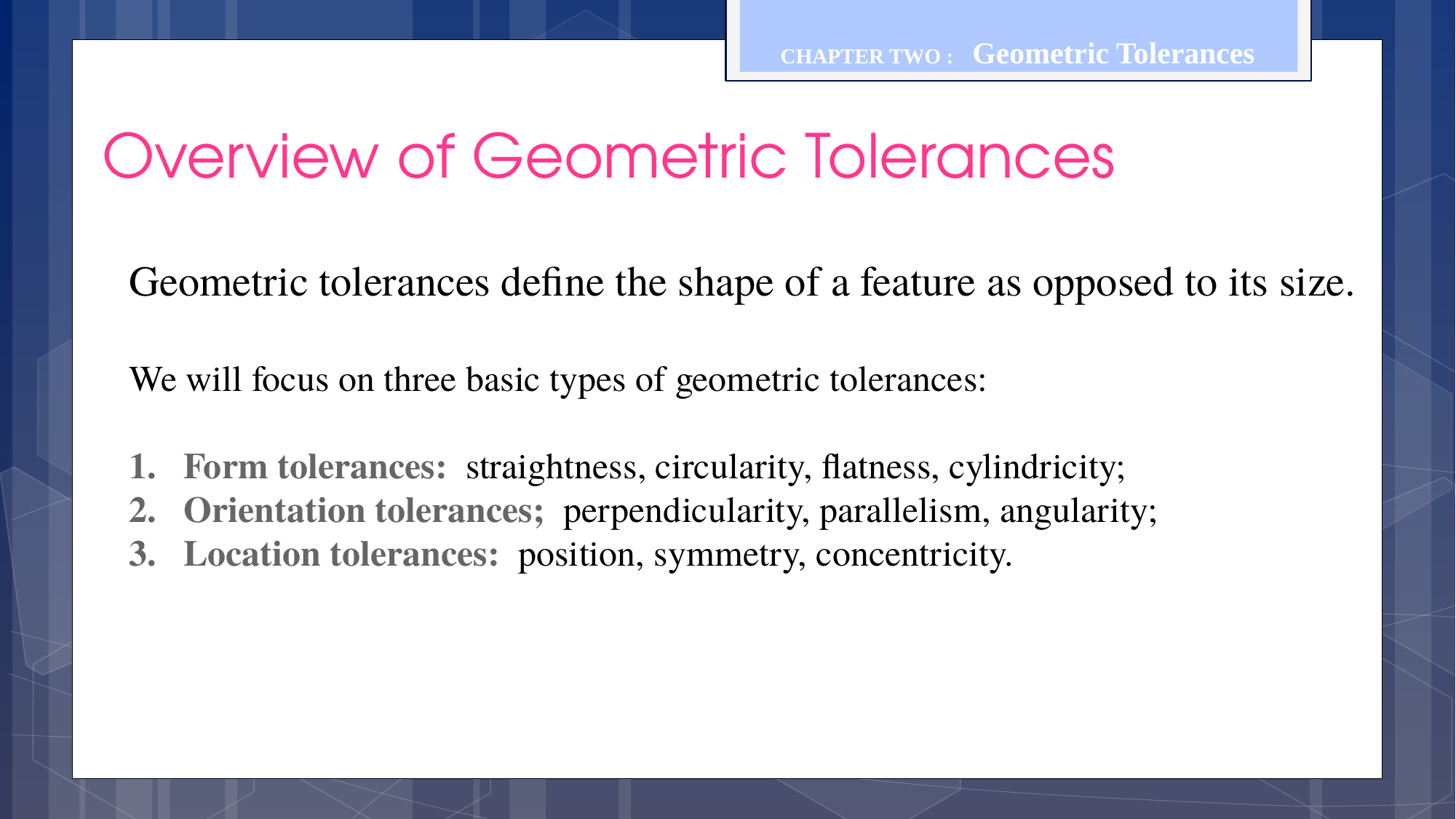

CHAPTER TWO :  Geometric Tolerances
# Overview of Geometric Tolerances
Geometric tolerances define the shape of a feature as opposed to its size.

We will focus on three basic types of geometric tolerances:

Form tolerances:  straightness, circularity, flatness, cylindricity;
Orientation tolerances;  perpendicularity, parallelism, angularity;
Location tolerances:  position, symmetry, concentricity.